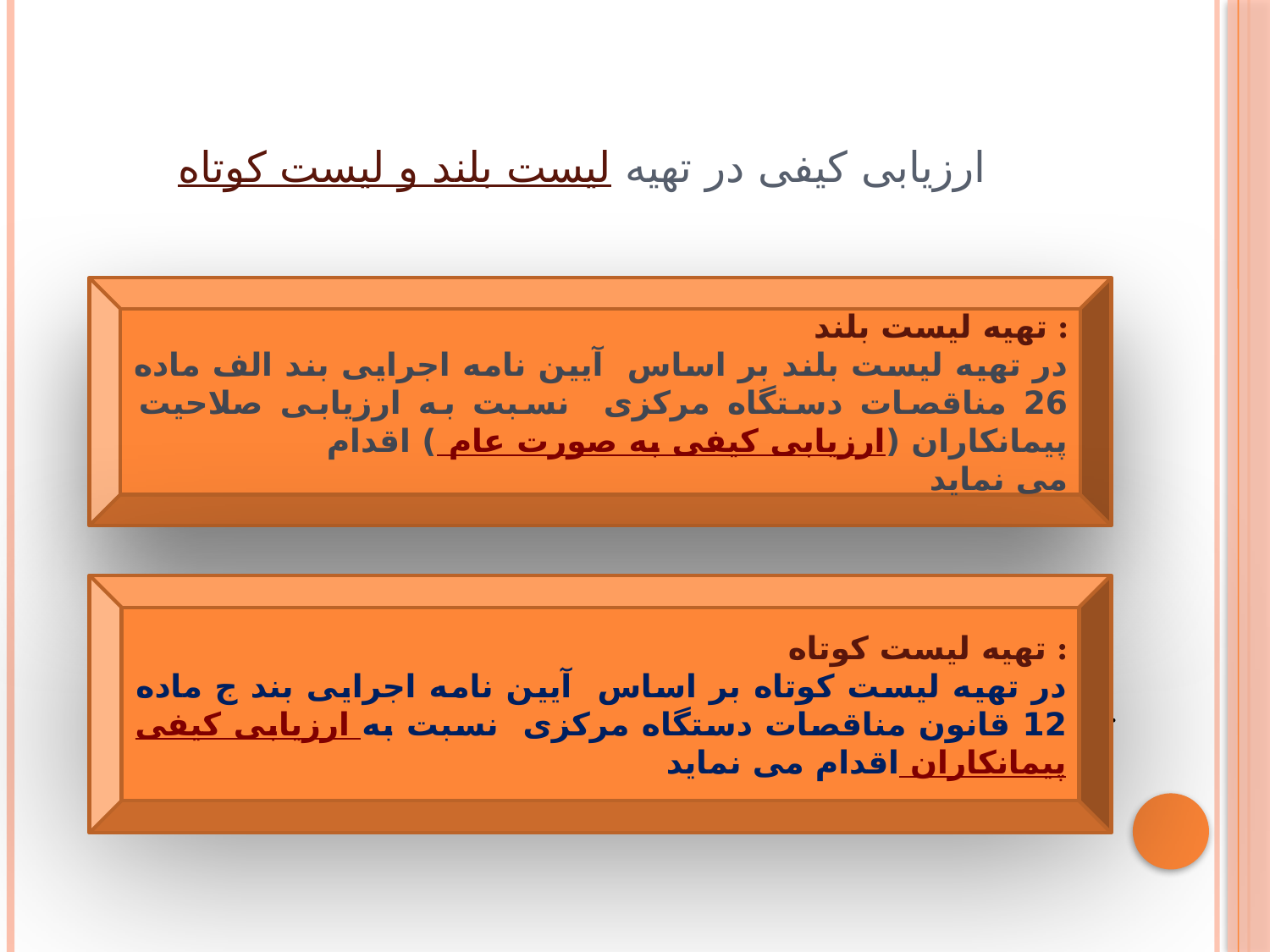

# ارزیابی کیفی در تهيه ليست بلند و ليست كوتاه
تهیه لیست بلند :
در تهیه لیست بلند بر اساس  آیین نامه اجرایی بند الف ماده 26 مناقصات دستگاه مرکزی  نسبت به ارزیابی صلاحیت پیمانکاران (ارزیابی کیفی به صورت عام ) اقدام                  می نماید
تهیه لیست کوتاه :
در تهیه لیست کوتاه بر اساس  آیین نامه اجرایی بند ج ماده 12 قانون مناقصات دستگاه مرکزی  نسبت به ارزیابی کیفی پیمانکاران اقدام می نماید
.